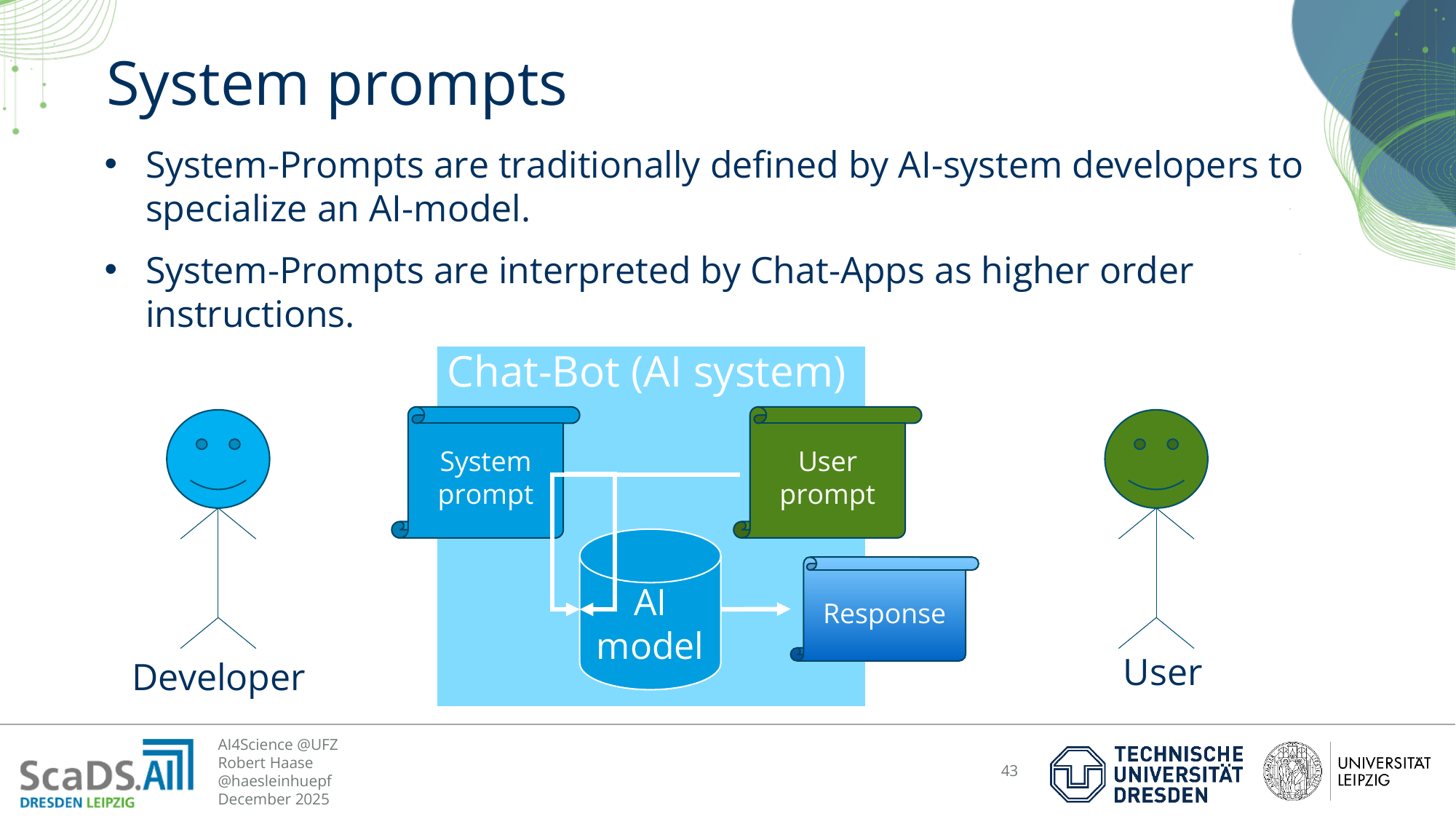

# System prompts
System-Prompts are traditionally defined by AI-system developers to specialize an AI-model.
System-Prompts are interpreted by Chat-Apps as higher order instructions.
Chat-Bot (AI system)

System prompt
User prompt

AI model
Response
User
Developer